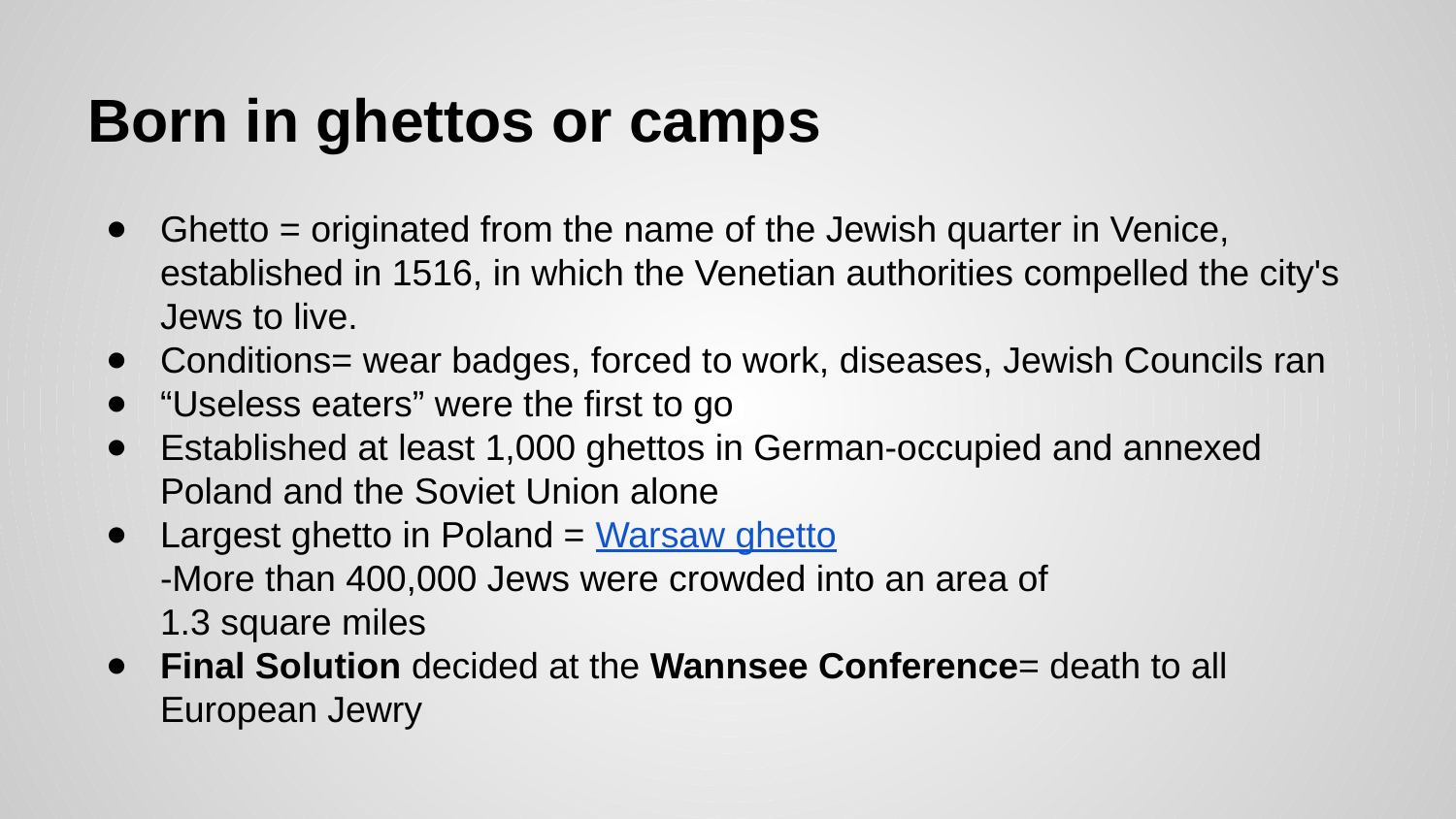

# Born in ghettos or camps
Ghetto = originated from the name of the Jewish quarter in Venice, established in 1516, in which the Venetian authorities compelled the city's Jews to live.
Conditions= wear badges, forced to work, diseases, Jewish Councils ran
“Useless eaters” were the first to go
Established at least 1,000 ghettos in German-occupied and annexed Poland and the Soviet Union alone
Largest ghetto in Poland = Warsaw ghetto
-More than 400,000 Jews were crowded into an area of
1.3 square miles
Final Solution decided at the Wannsee Conference= death to all European Jewry